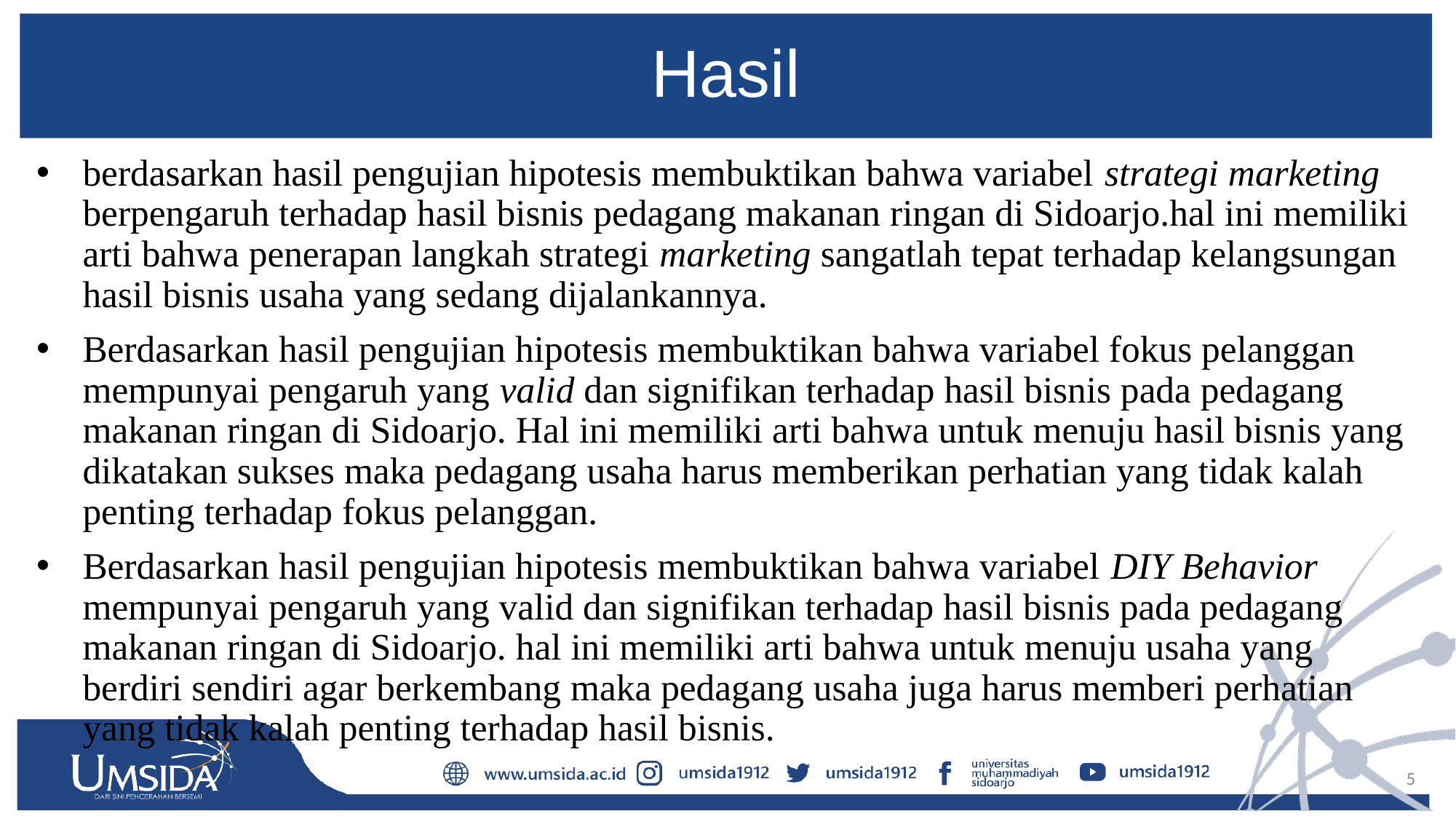

# Hasil
berdasarkan hasil pengujian hipotesis membuktikan bahwa variabel strategi marketing berpengaruh terhadap hasil bisnis pedagang makanan ringan di Sidoarjo.hal ini memiliki arti bahwa penerapan langkah strategi marketing sangatlah tepat terhadap kelangsungan hasil bisnis usaha yang sedang dijalankannya.
Berdasarkan hasil pengujian hipotesis membuktikan bahwa variabel fokus pelanggan mempunyai pengaruh yang valid dan signifikan terhadap hasil bisnis pada pedagang makanan ringan di Sidoarjo. Hal ini memiliki arti bahwa untuk menuju hasil bisnis yang dikatakan sukses maka pedagang usaha harus memberikan perhatian yang tidak kalah penting terhadap fokus pelanggan.
Berdasarkan hasil pengujian hipotesis membuktikan bahwa variabel DIY Behavior mempunyai pengaruh yang valid dan signifikan terhadap hasil bisnis pada pedagang makanan ringan di Sidoarjo. hal ini memiliki arti bahwa untuk menuju usaha yang berdiri sendiri agar berkembang maka pedagang usaha juga harus memberi perhatian yang tidak kalah penting terhadap hasil bisnis.